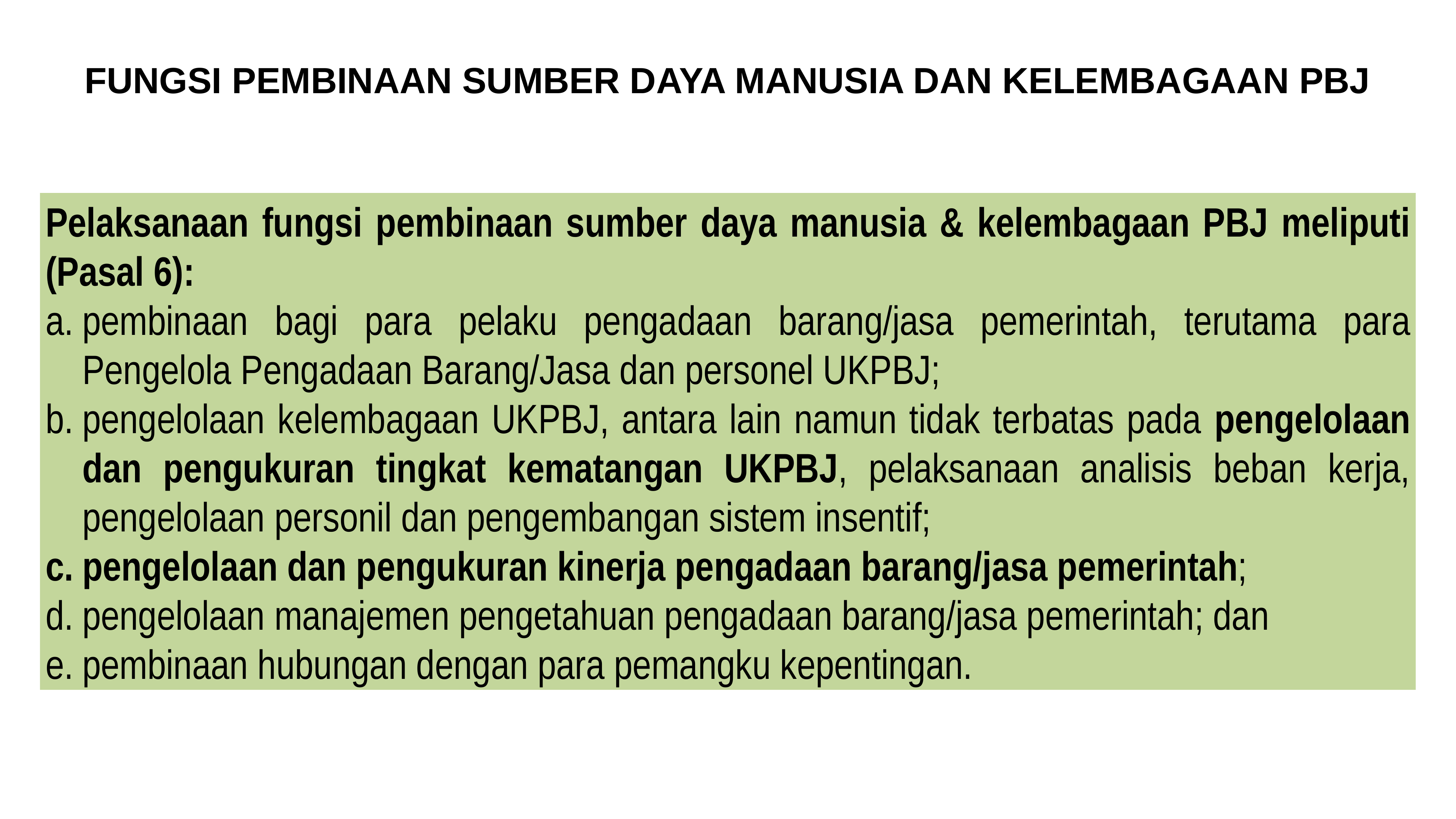

FUNGSI PEMBINAAN SUMBER DAYA MANUSIA DAN KELEMBAGAAN PBJ
Pelaksanaan fungsi pembinaan sumber daya manusia & kelembagaan PBJ meliputi (Pasal 6):
pembinaan bagi para pelaku pengadaan barang/jasa pemerintah, terutama para Pengelola Pengadaan Barang/Jasa dan personel UKPBJ;
pengelolaan kelembagaan UKPBJ, antara lain namun tidak terbatas pada pengelolaan dan pengukuran tingkat kematangan UKPBJ, pelaksanaan analisis beban kerja, pengelolaan personil dan pengembangan sistem insentif;
pengelolaan dan pengukuran kinerja pengadaan barang/jasa pemerintah;
pengelolaan manajemen pengetahuan pengadaan barang/jasa pemerintah; dan
pembinaan hubungan dengan para pemangku kepentingan.